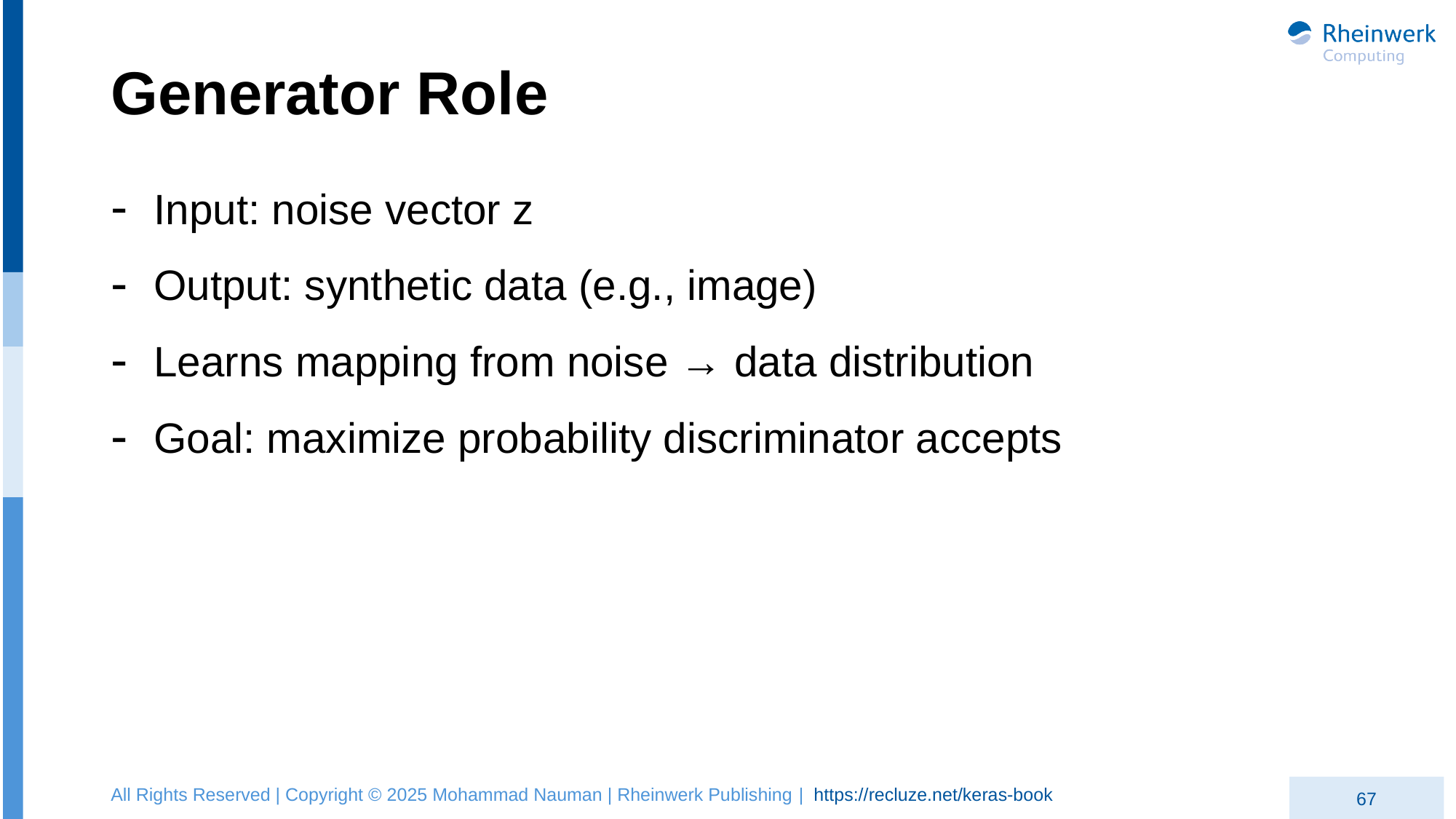

# Generator Role
Input: noise vector z
Output: synthetic data (e.g., image)
Learns mapping from noise → data distribution
Goal: maximize probability discriminator accepts